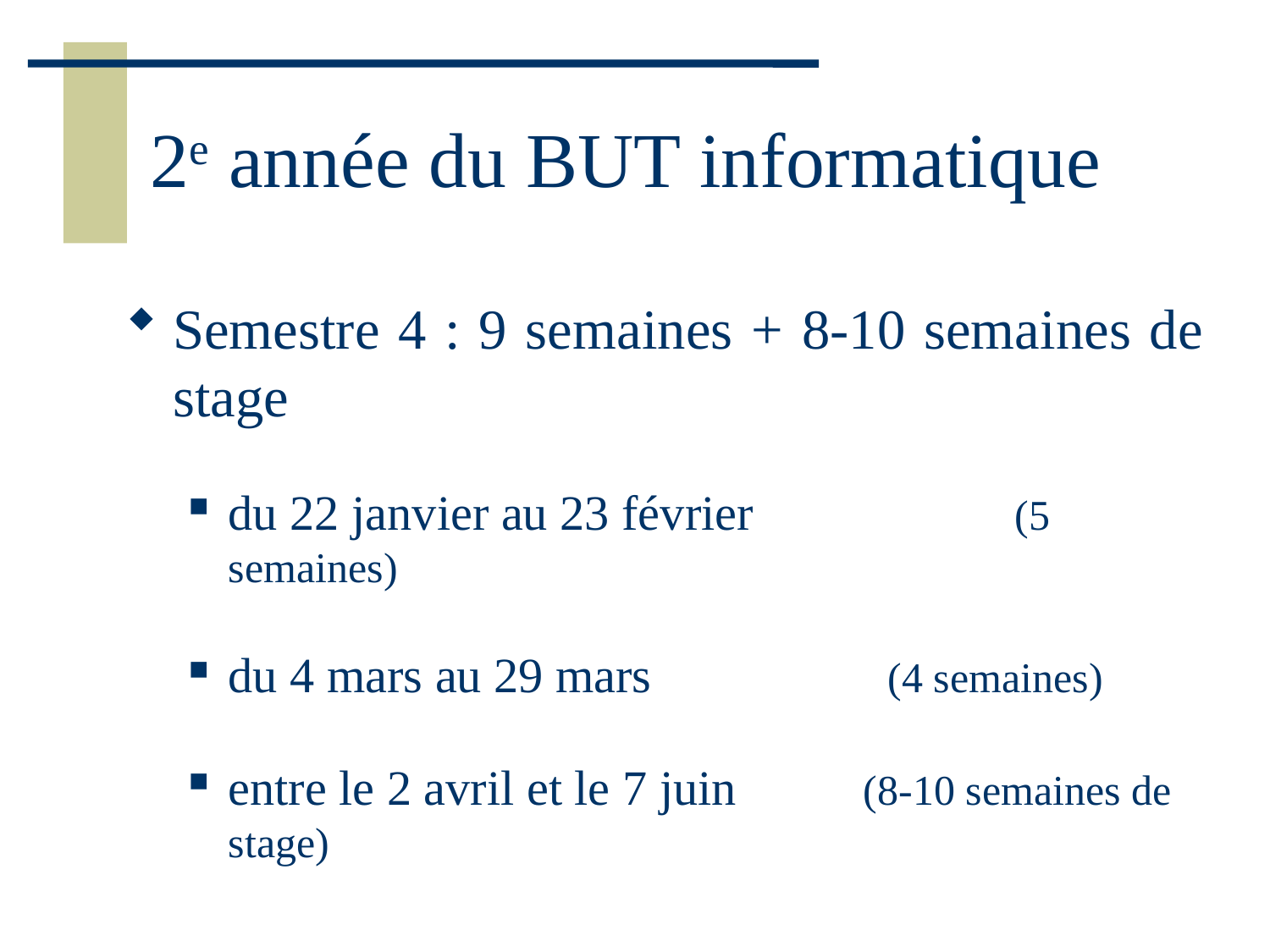

# 2e année du BUT informatique
Semestre 4 : 9 semaines + 8-10 semaines de stage

du 22 janvier au 23 février	 	  (5 semaines)

du 4 mars au 29 mars		  (4 semaines)

entre le 2 avril et le 7 juin 	(8-10 semaines de stage)